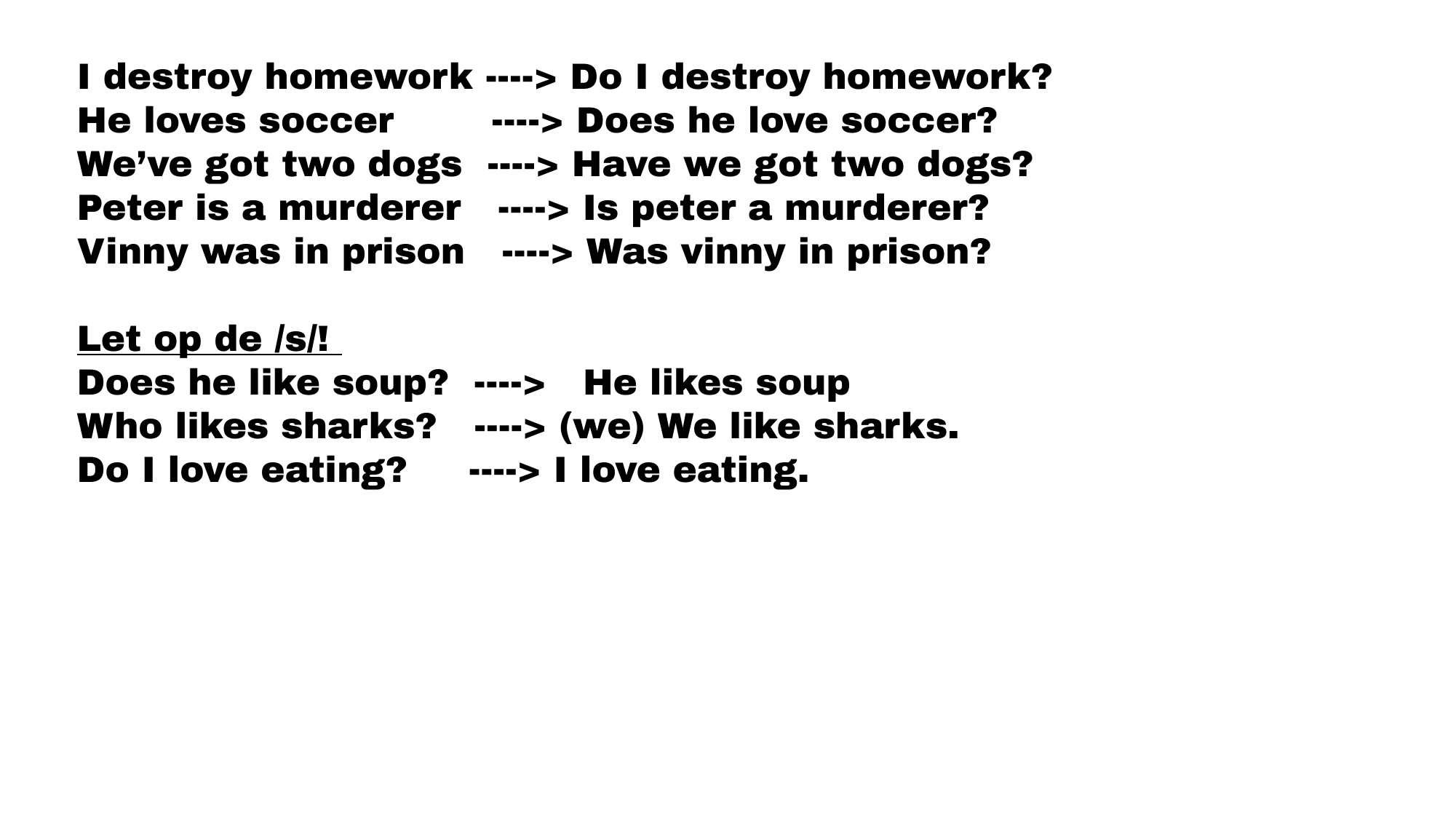

I destroy homework ----> Do I destroy homework?
He loves soccer        ----> Does he love soccer?
We’ve got two dogs  ----> Have we got two dogs?
Peter is a murderer   ----> Is peter a murderer?
Vinny was in prison   ----> Was vinny in prison?

Let op de /s/!
Does he like soup?  ---->   He likes soup
Who likes sharks?   ----> (we) We like sharks.
Do I love eating?     ----> I love eating.